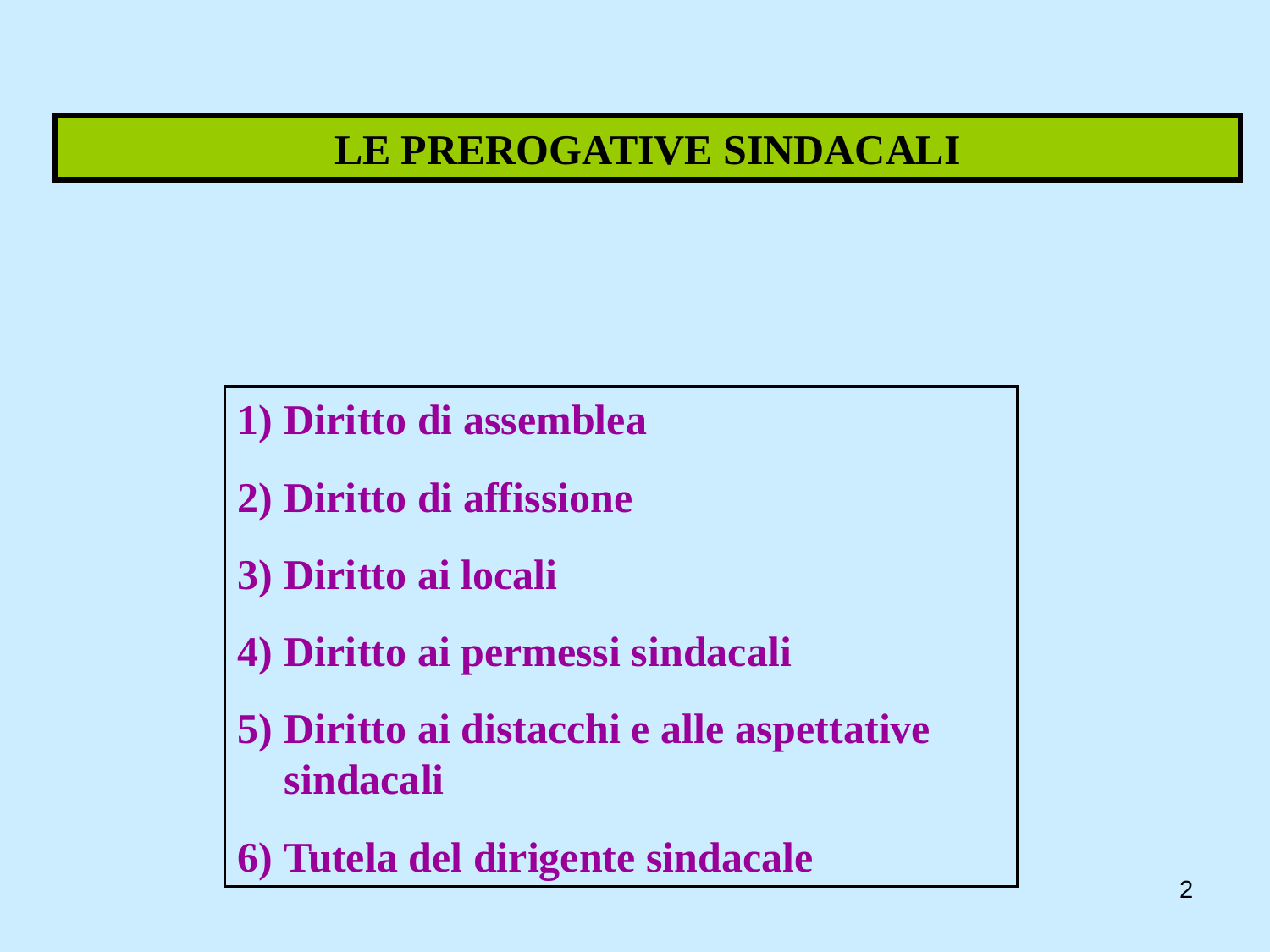

LE PREROGATIVE SINDACALI
Diritto di assemblea
Diritto di affissione
Diritto ai locali
Diritto ai permessi sindacali
Diritto ai distacchi e alle aspettative sindacali
Tutela del dirigente sindacale

2